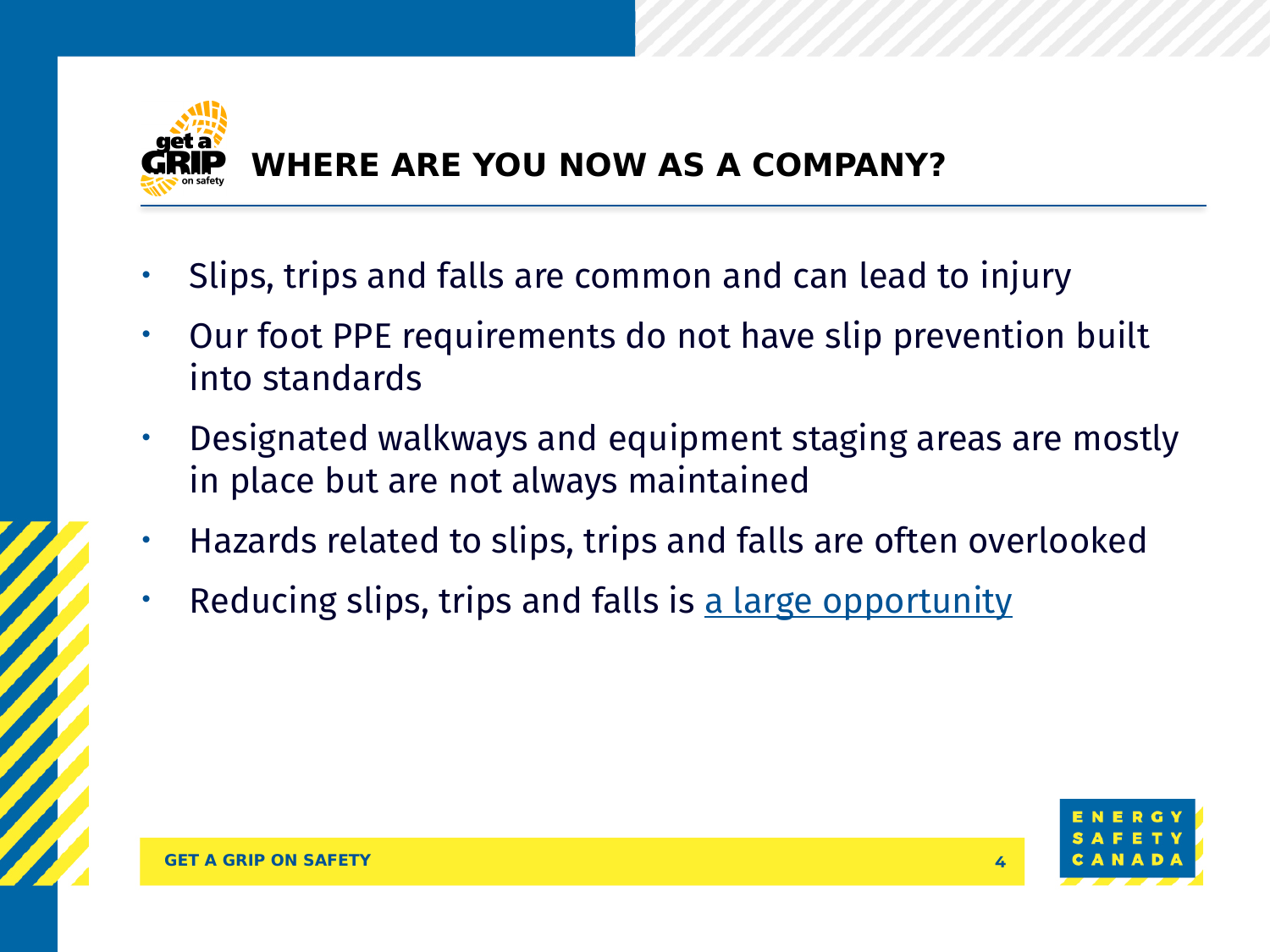

# Where are you now as a company?
Slips, trips and falls are common and can lead to injury
Our foot PPE requirements do not have slip prevention built into standards
Designated walkways and equipment staging areas are mostly in place but are not always maintained
Hazards related to slips, trips and falls are often overlooked
Reducing slips, trips and falls is a large opportunity
Get a grip on safety
4